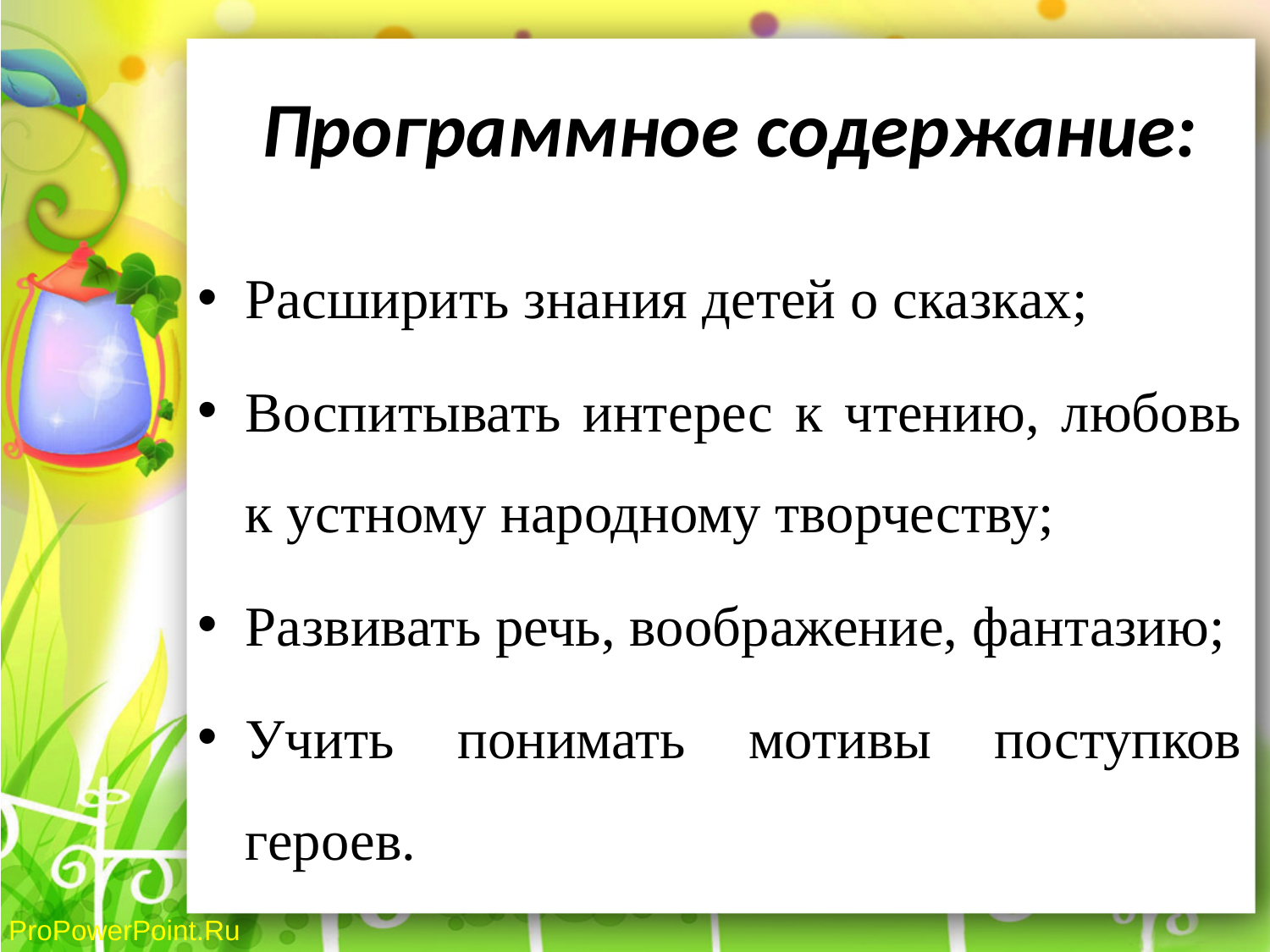

# Программное содержание:
Расширить знания детей о сказках;
Воспитывать интерес к чтению, любовь к устному народному творчеству;
Развивать речь, воображение, фантазию;
Учить понимать мотивы поступков героев.